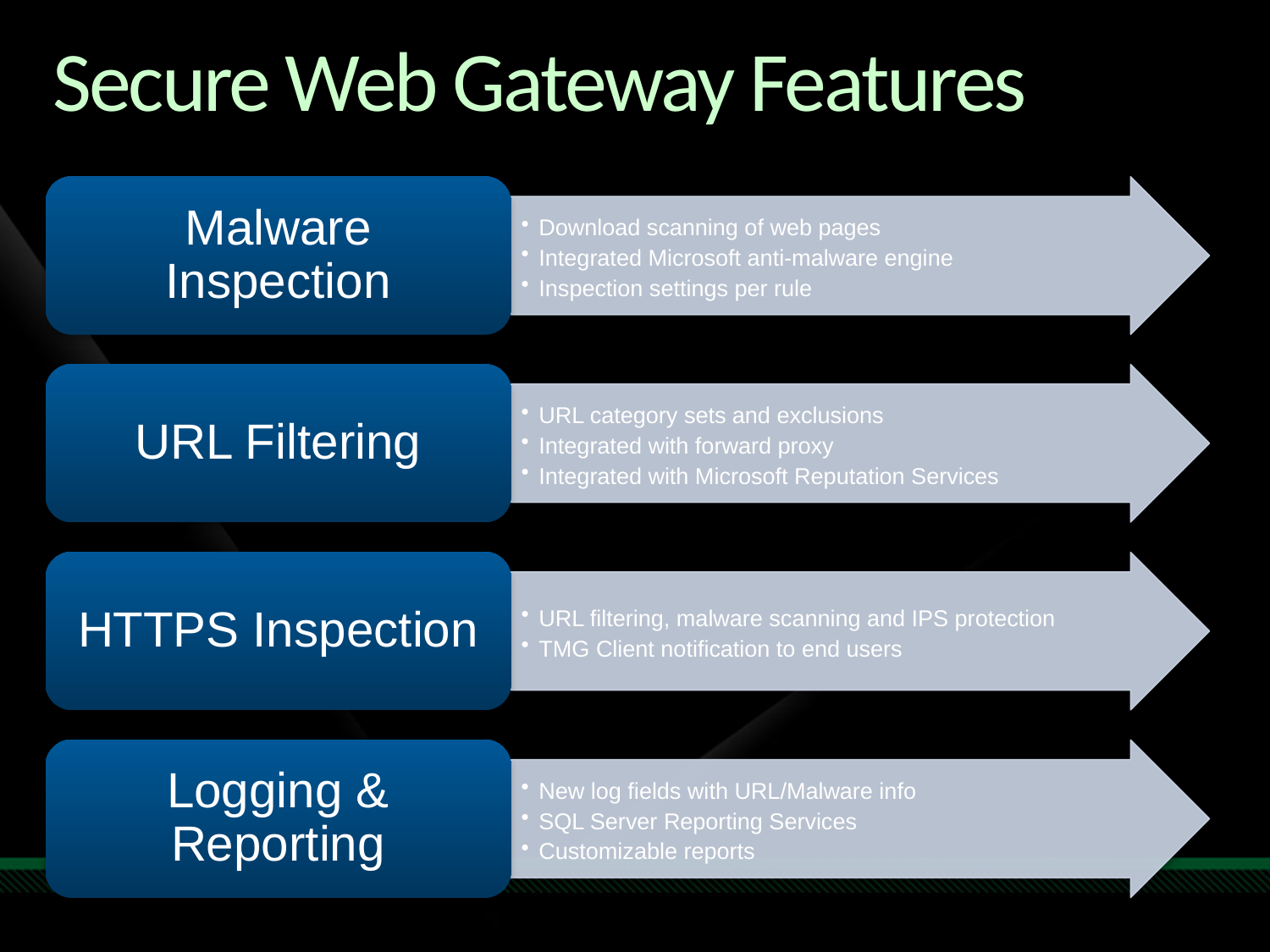

# Secure Web Gateway Features
Download scanning of web pages
Integrated Microsoft anti-malware engine
Inspection settings per rule
Malware Inspection
URL category sets and exclusions
Integrated with forward proxy
Integrated with Microsoft Reputation Services
URL Filtering
URL filtering, malware scanning and IPS protection
TMG Client notification to end users
HTTPS Inspection
New log fields with URL/Malware info
SQL Server Reporting Services
Customizable reports
Logging & Reporting